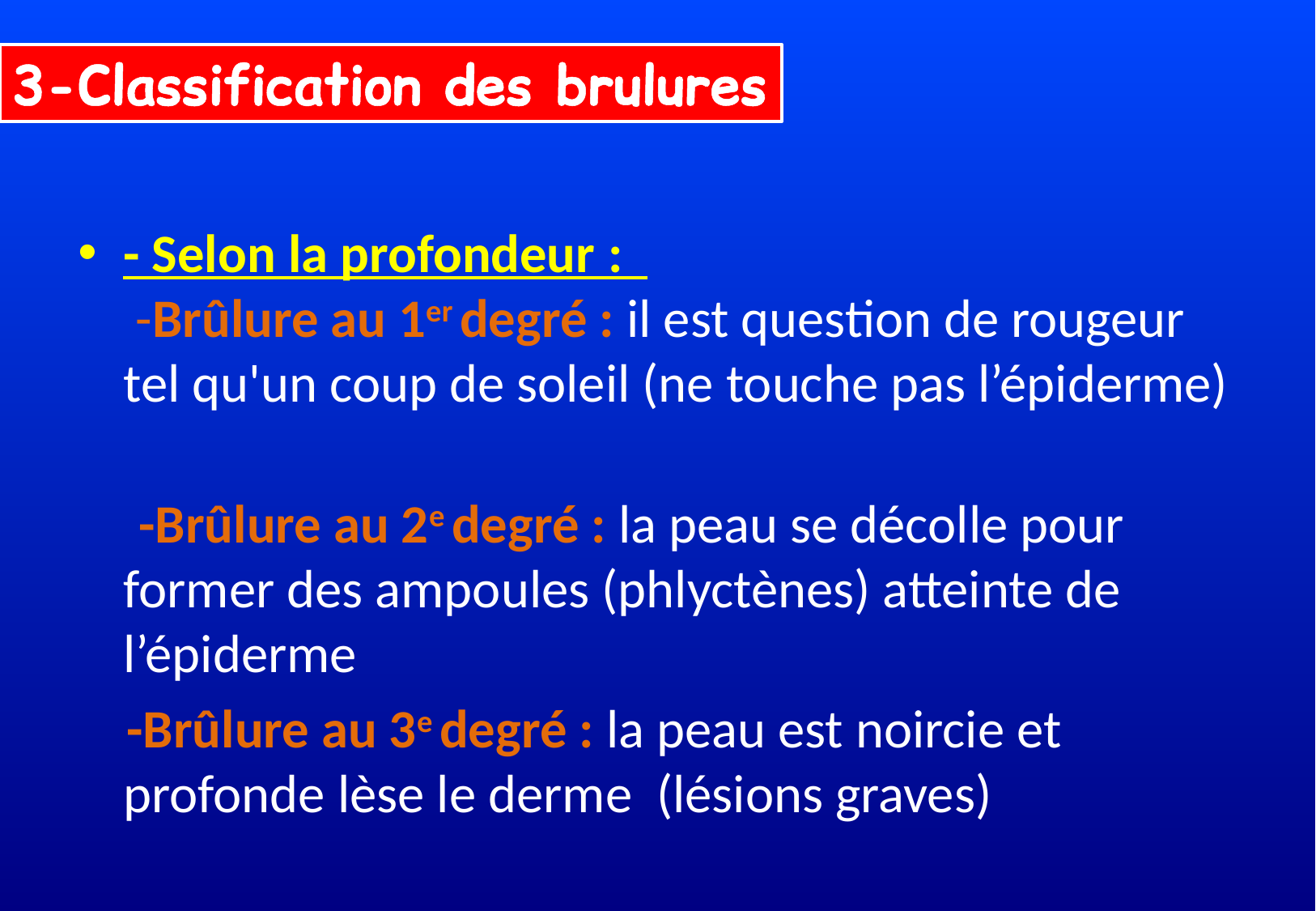

#
3-Classification des brulures
- Selon la profondeur :
 -Brûlure au 1er degré : il est question de rougeur tel qu'un coup de soleil (ne touche pas l’épiderme)
     -Brûlure au 2e degré : la peau se décolle pour former des ampoules (phlyctènes) atteinte de l’épiderme
    -Brûlure au 3e degré : la peau est noircie et profonde lèse le derme  (lésions graves)